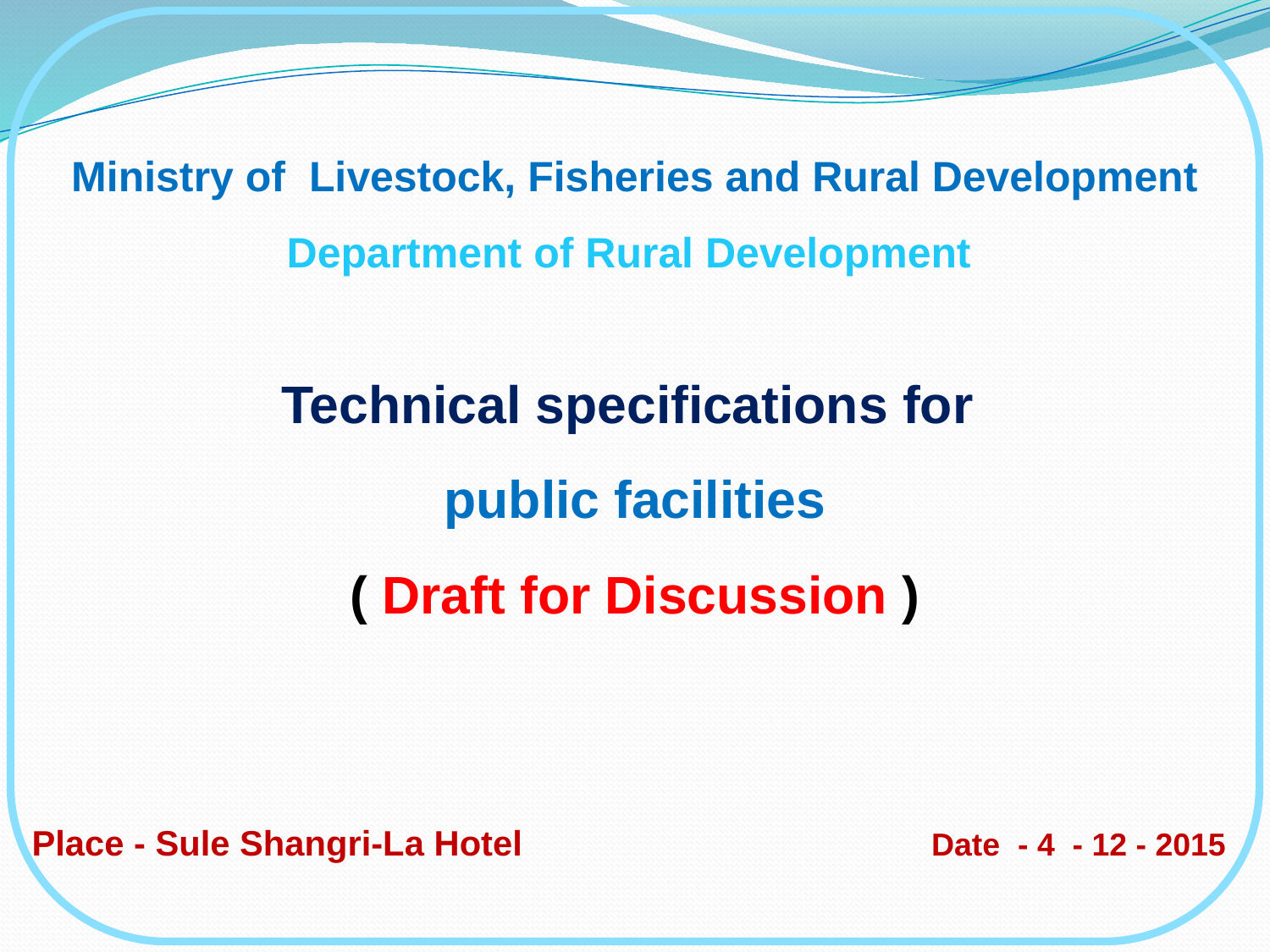

Ministry of  Livestock, Fisheries and Rural Development
Department of Rural Development
Technical specifications for
public facilities
( Draft for Discussion )
  Place - Sule Shangri-La Hotel                                          Date  - 4  - 12 - 2015